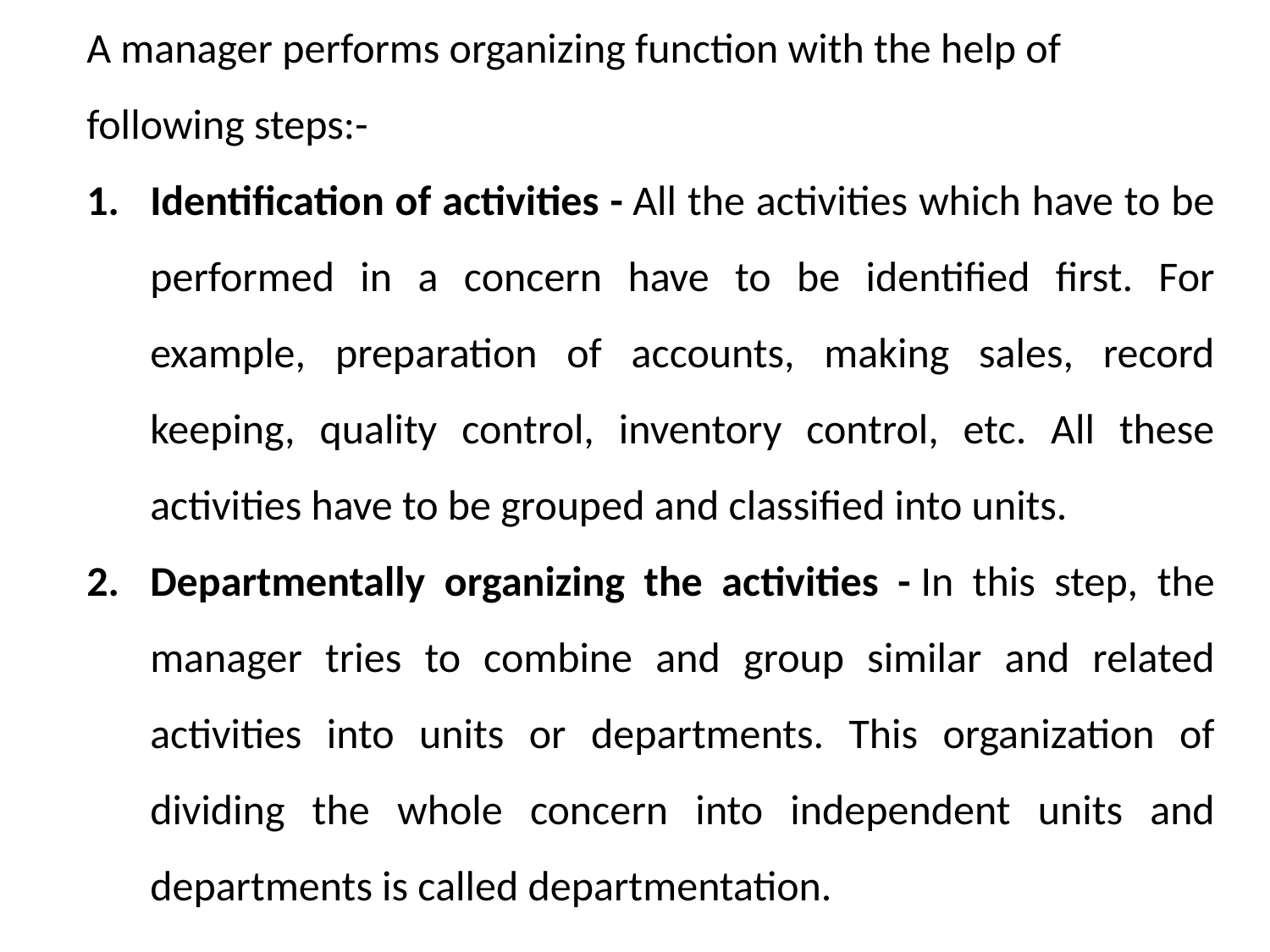

A manager performs organizing function with the help of following steps:-
Identification of activities - All the activities which have to be performed in a concern have to be identified first. For example, preparation of accounts, making sales, record keeping, quality control, inventory control, etc. All these activities have to be grouped and classified into units.
Departmentally organizing the activities - In this step, the manager tries to combine and group similar and related activities into units or departments. This organization of dividing the whole concern into independent units and departments is called departmentation.